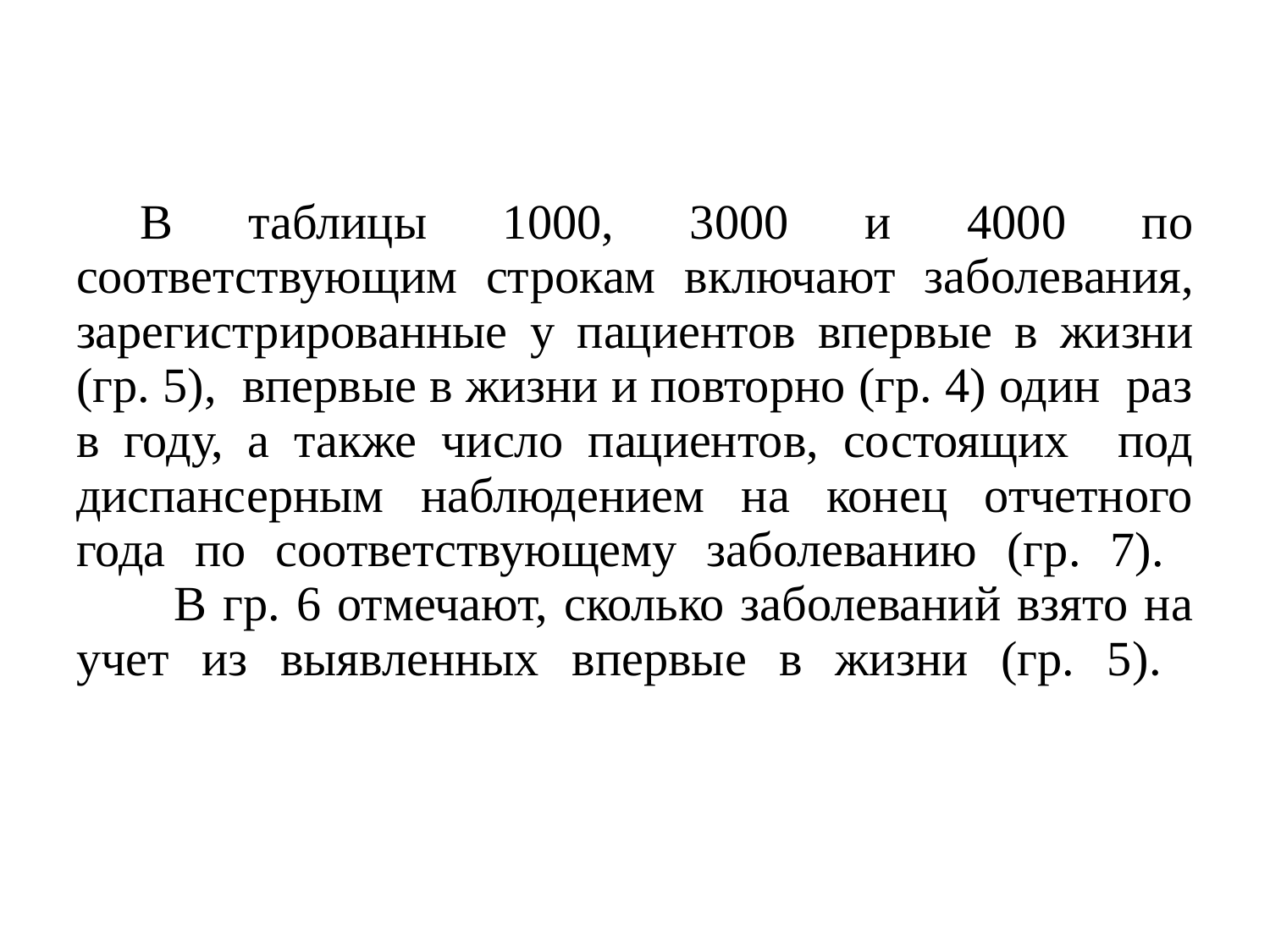

# В таблицы 1000, 3000 и 4000 по соответствующим строкам включают заболевания, зарегистрированные у пациентов впервые в жизни (гр. 5),  впервые в жизни и повторно (гр. 4) один  раз в году, а также число пациентов, состоящих  под диспансерным наблюдением на конец отчетного года по соответствующему заболеванию (гр. 7). В гр. 6 отмечают, сколько заболеваний взято на учет из выявленных впервые в жизни (гр. 5).